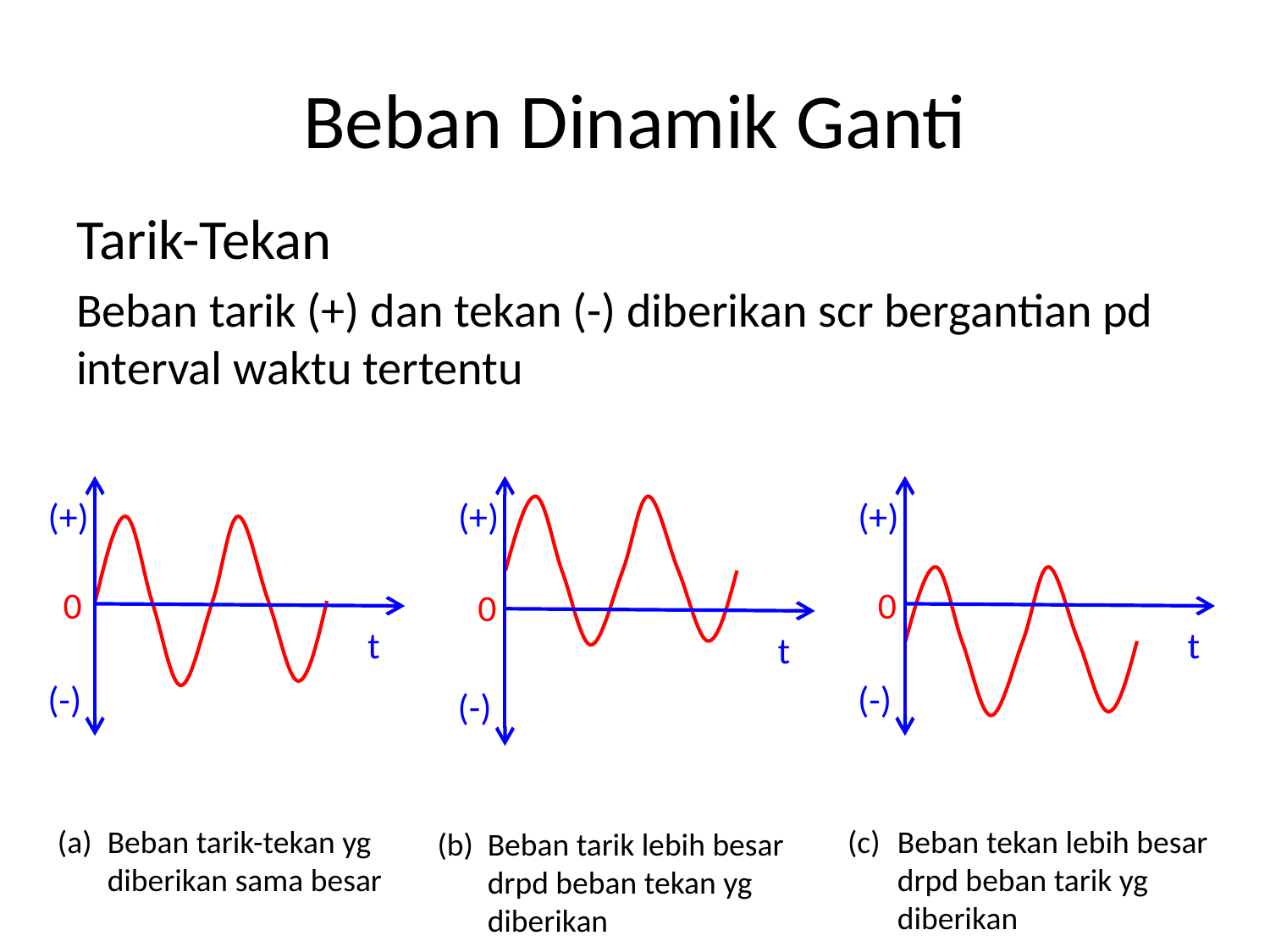

# Beban Dinamik Ganti
Tarik-Tekan
Beban tarik (+) dan tekan (-) diberikan scr bergantian pd interval waktu tertentu
(+)
t
(-)

0
(+)
t
(-)

0
(+)
t
(-)

0
Beban tarik-tekan yg diberikan sama besar
Beban tekan lebih besar drpd beban tarik yg diberikan
Beban tarik lebih besar drpd beban tekan yg diberikan